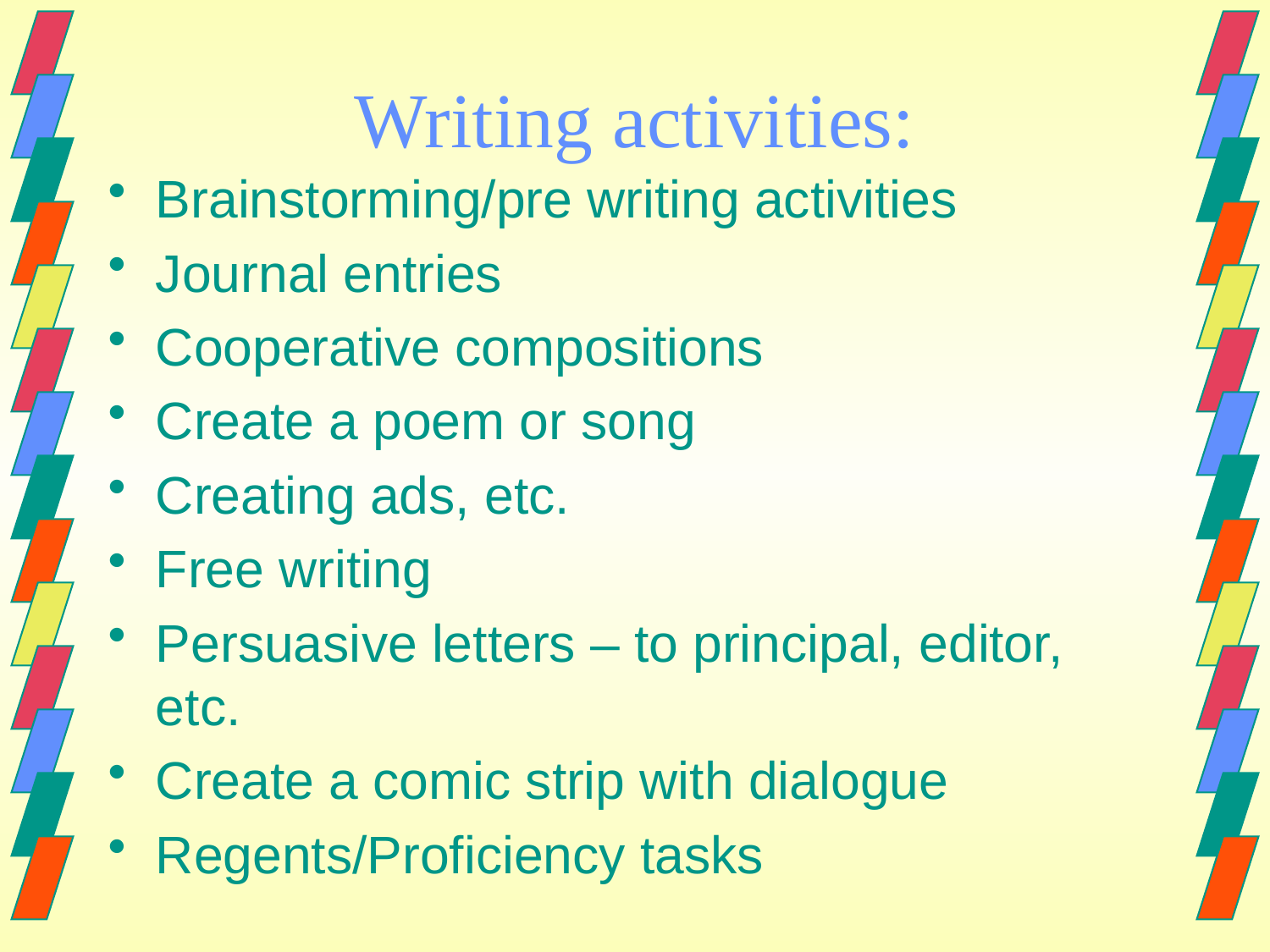

# Writing activities:
Brainstorming/pre writing activities
Journal entries
Cooperative compositions
Create a poem or song
Creating ads, etc.
Free writing
Persuasive letters – to principal, editor, etc.
Create a comic strip with dialogue
Regents/Proficiency tasks